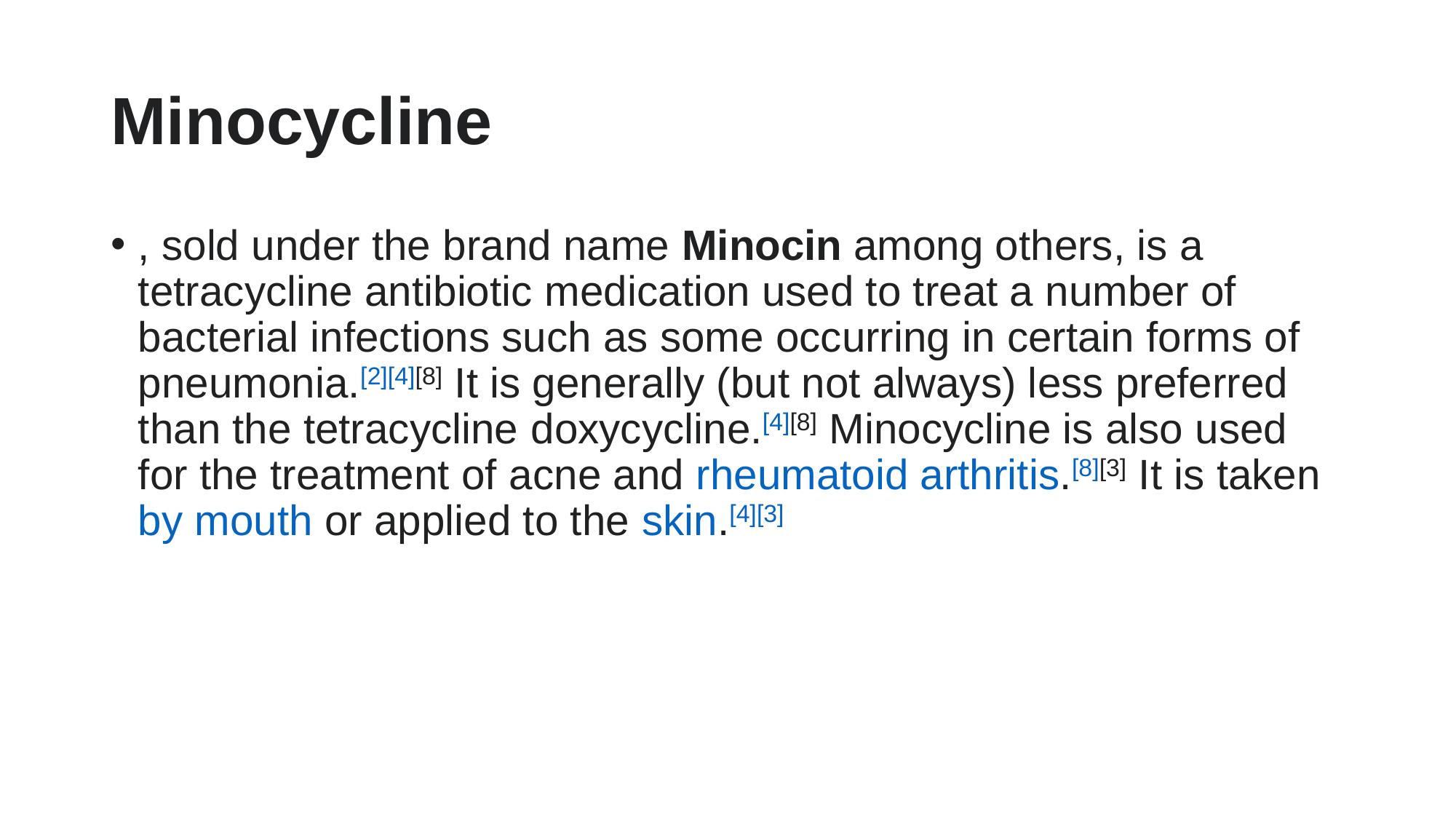

# Minocycline
, sold under the brand name Minocin among others, is a tetracycline antibiotic medication used to treat a number of bacterial infections such as some occurring in certain forms of pneumonia.[2][4][8] It is generally (but not always) less preferred than the tetracycline doxycycline.[4][8] Minocycline is also used for the treatment of acne and rheumatoid arthritis.[8][3] It is taken by mouth or applied to the skin.[4][3]